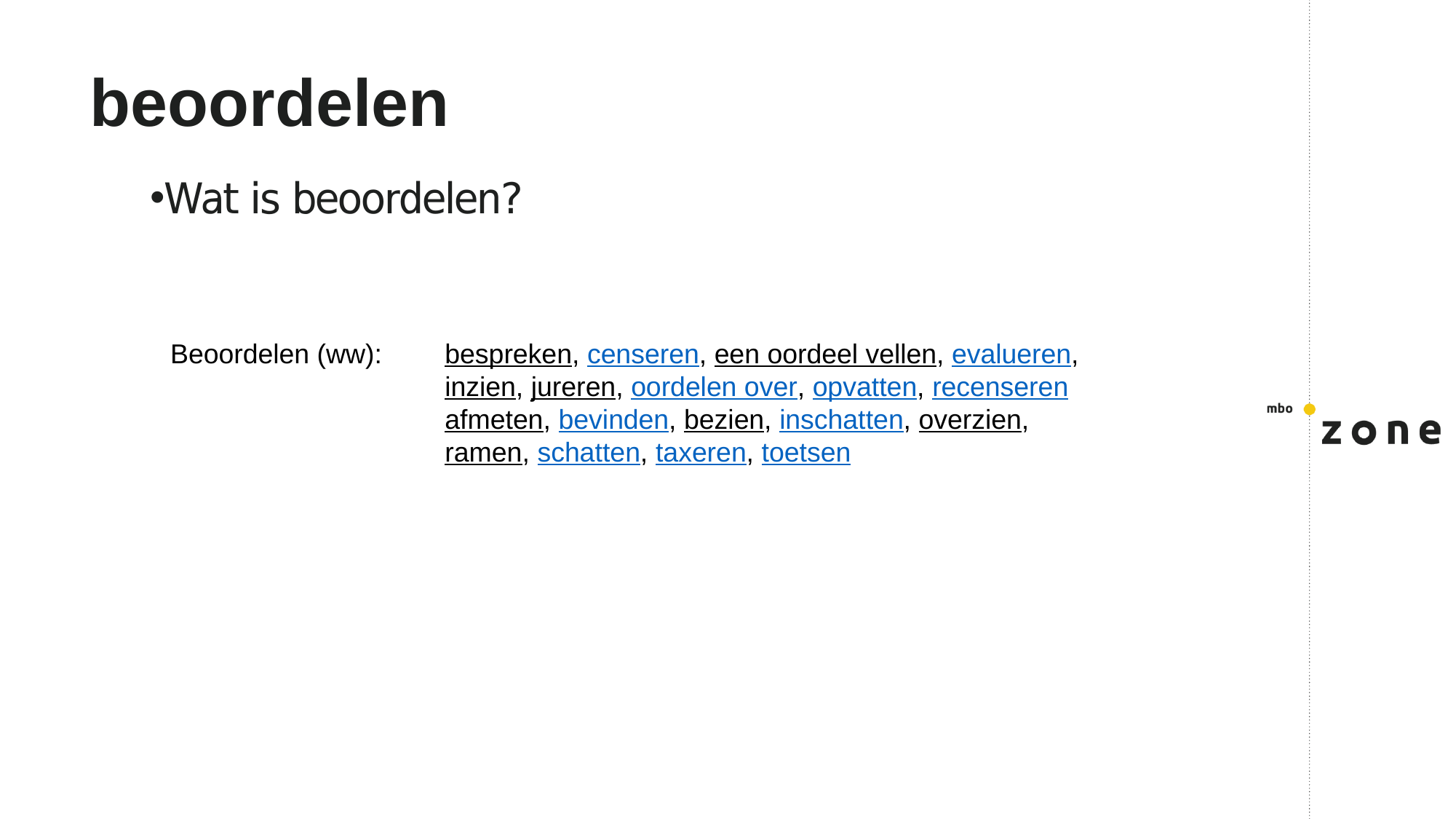

# beoordelen
Wat is beoordelen?

Beoordelen (ww):
bespreken, censeren, een oordeel vellen, evalueren, inzien, jureren, oordelen over, opvatten, recenseren
afmeten, bevinden, bezien, inschatten, overzien, ramen, schatten, taxeren, toetsen